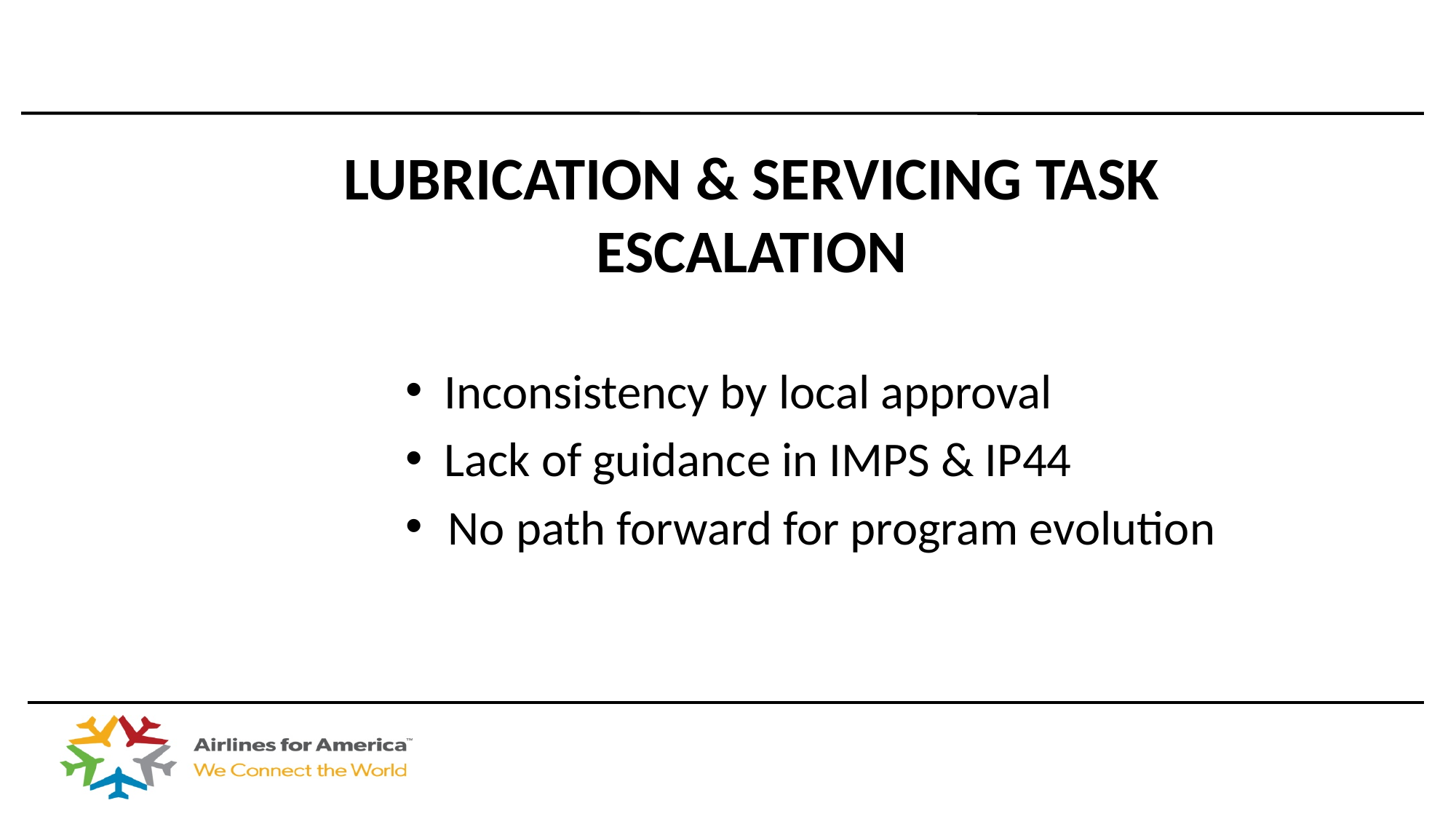

Lubrication & Servicing Task Escalation
  Inconsistency by local approval
  Lack of guidance in IMPS & IP44
  No path forward for program evolution